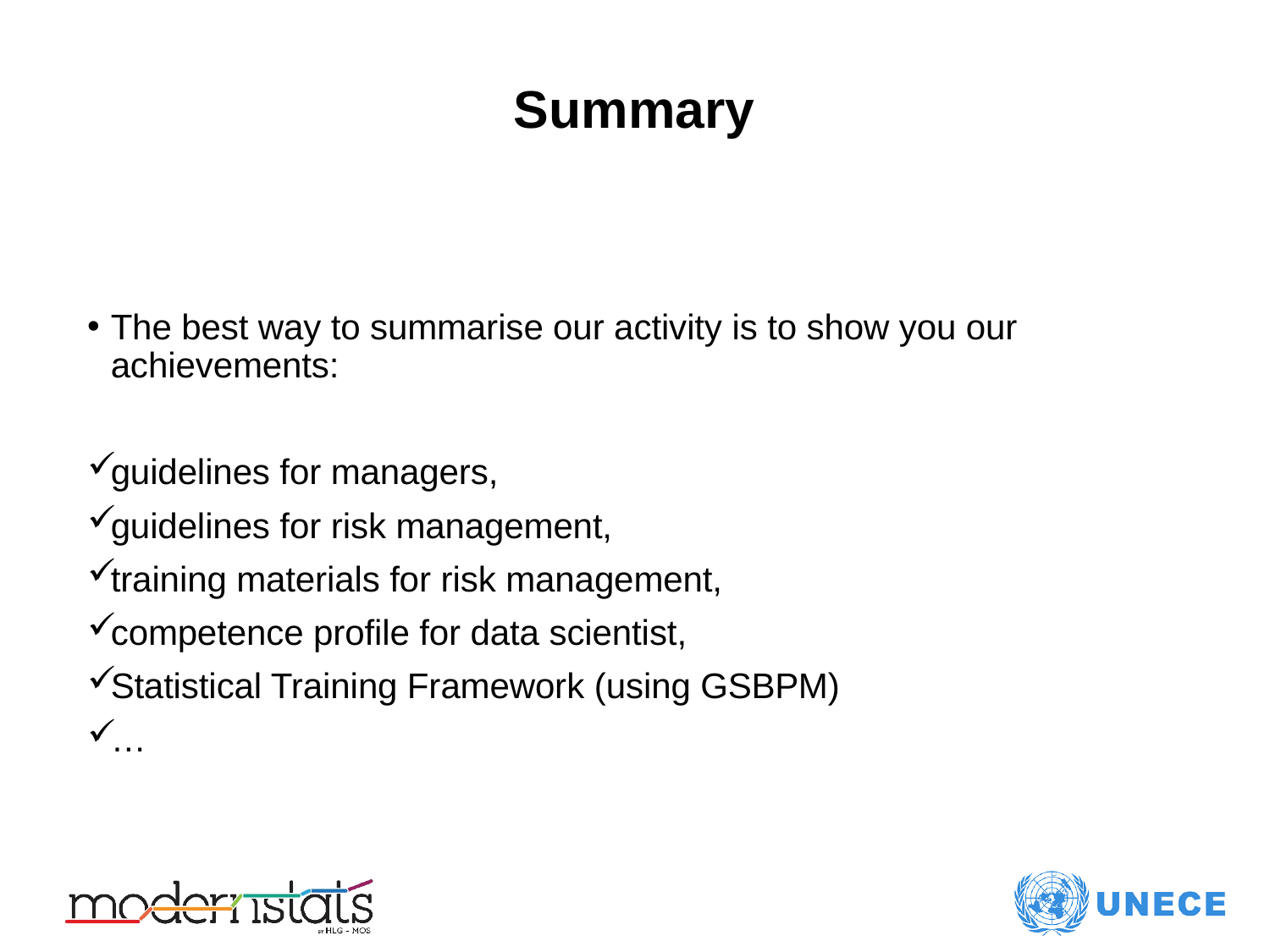

# Summary
The best way to summarise our activity is to show you our achievements:

guidelines for managers,
guidelines for risk management,
training materials for risk management,
competence profile for data scientist,
Statistical Training Framework (using GSBPM)
…